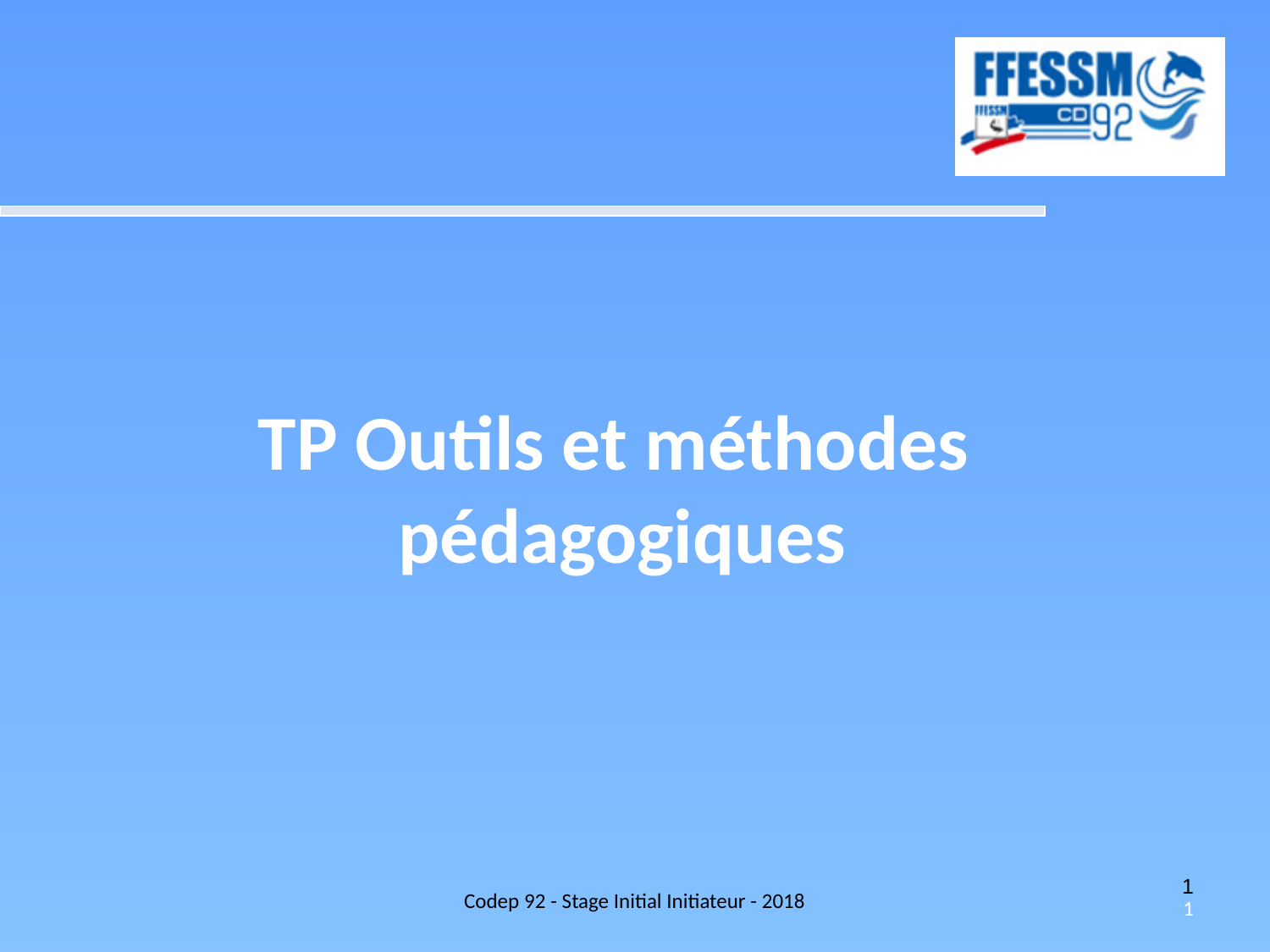

TP Outils et méthodes
pédagogiques
Codep 92 - Stage Initial Initiateur - 2018
1
1